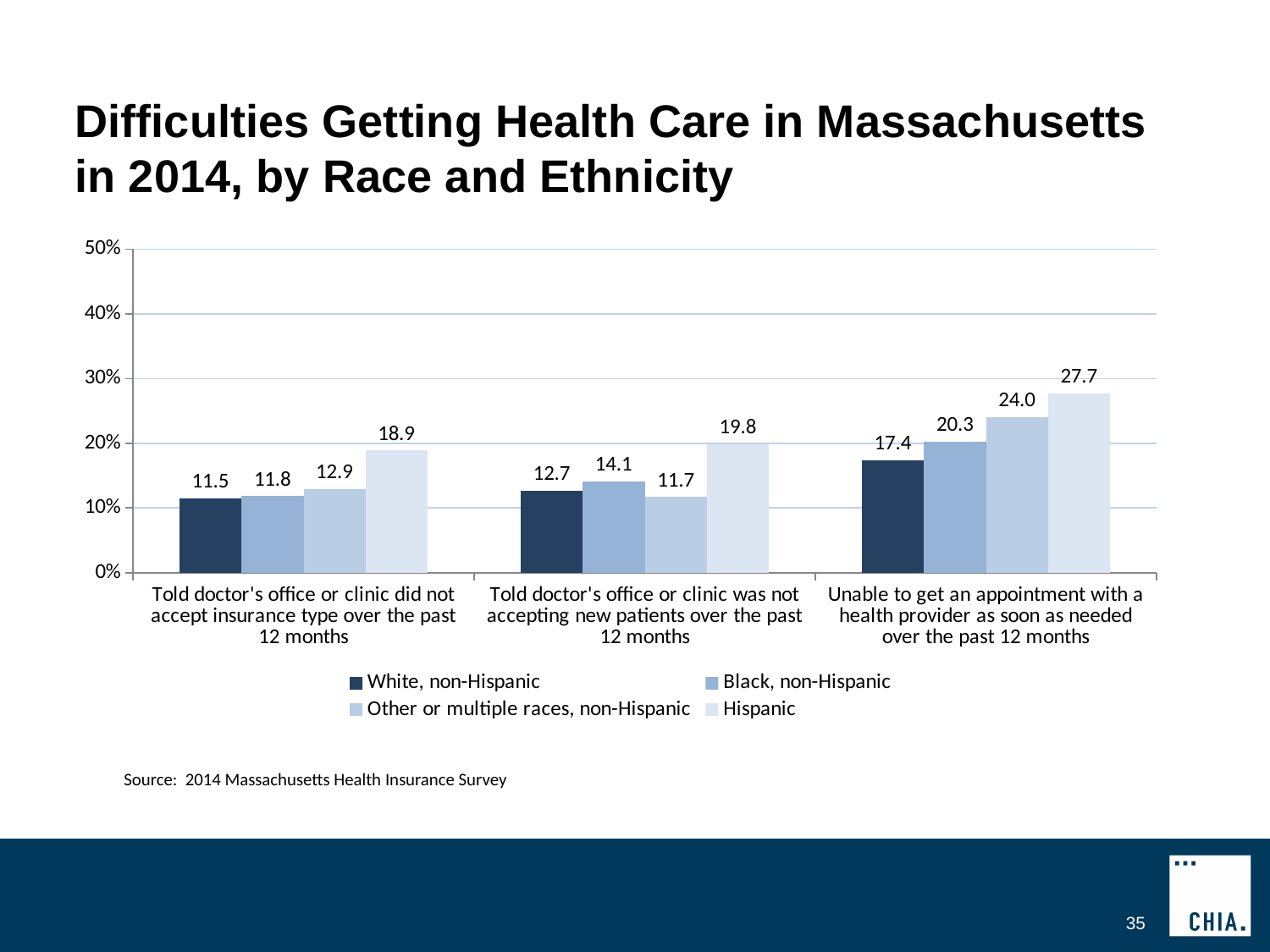

# Difficulties Getting Health Care in Massachusetts in 2014, by Race and Ethnicity

### Chart

| Category | White, non-Hispanic | Black, non-Hispanic | Other or multiple races, non-Hispanic | Hispanic |
|---|---|---|---|---|
| Told doctor's office or clinic did not accept insurance type over the past 12 months | 11.504787921113898 | 11.800626974968335 | 12.929973943509696 | 18.869728833891436 |
| Told doctor's office or clinic was not accepting new patients over the past 12 months | 12.699379924675055 | 14.091482534136285 | 11.6779460126096 | 19.84923113080892 |
| Unable to get an appointment with a health provider as soon as needed over the past 12 months | 17.358369430232802 | 20.2545774169775 | 24.04253763778692 | 27.7053077377223 |
Source:  2014 Massachusetts Health Insurance Survey
35